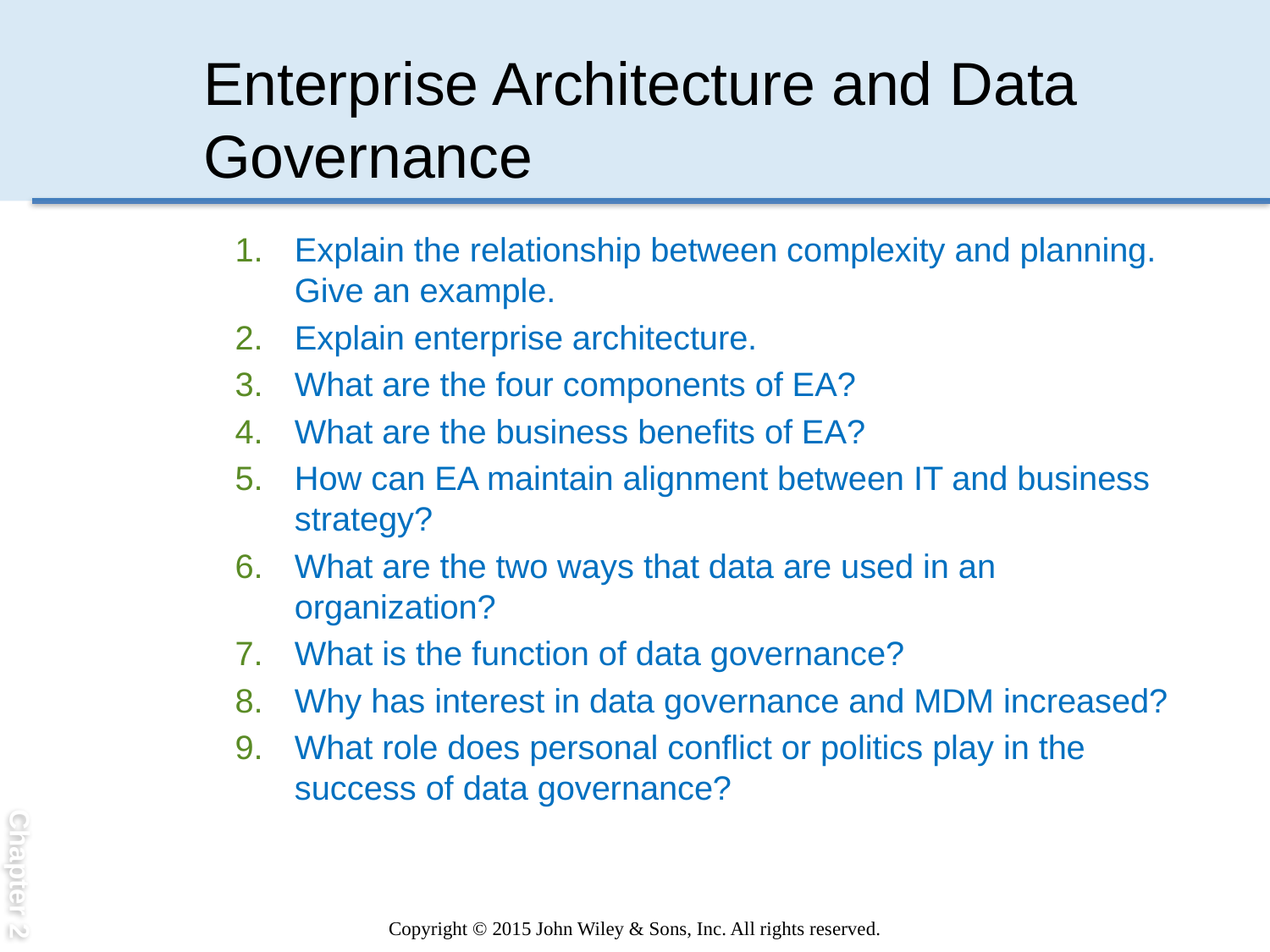

Chapter 2
# Enterprise Architecture and Data Governance
Explain the relationship between complexity and planning. Give an example.
Explain enterprise architecture.
What are the four components of EA?
What are the business benefits of EA?
How can EA maintain alignment between IT and business strategy?
What are the two ways that data are used in an organization?
What is the function of data governance?
Why has interest in data governance and MDM increased?
What role does personal conflict or politics play in the success of data governance?